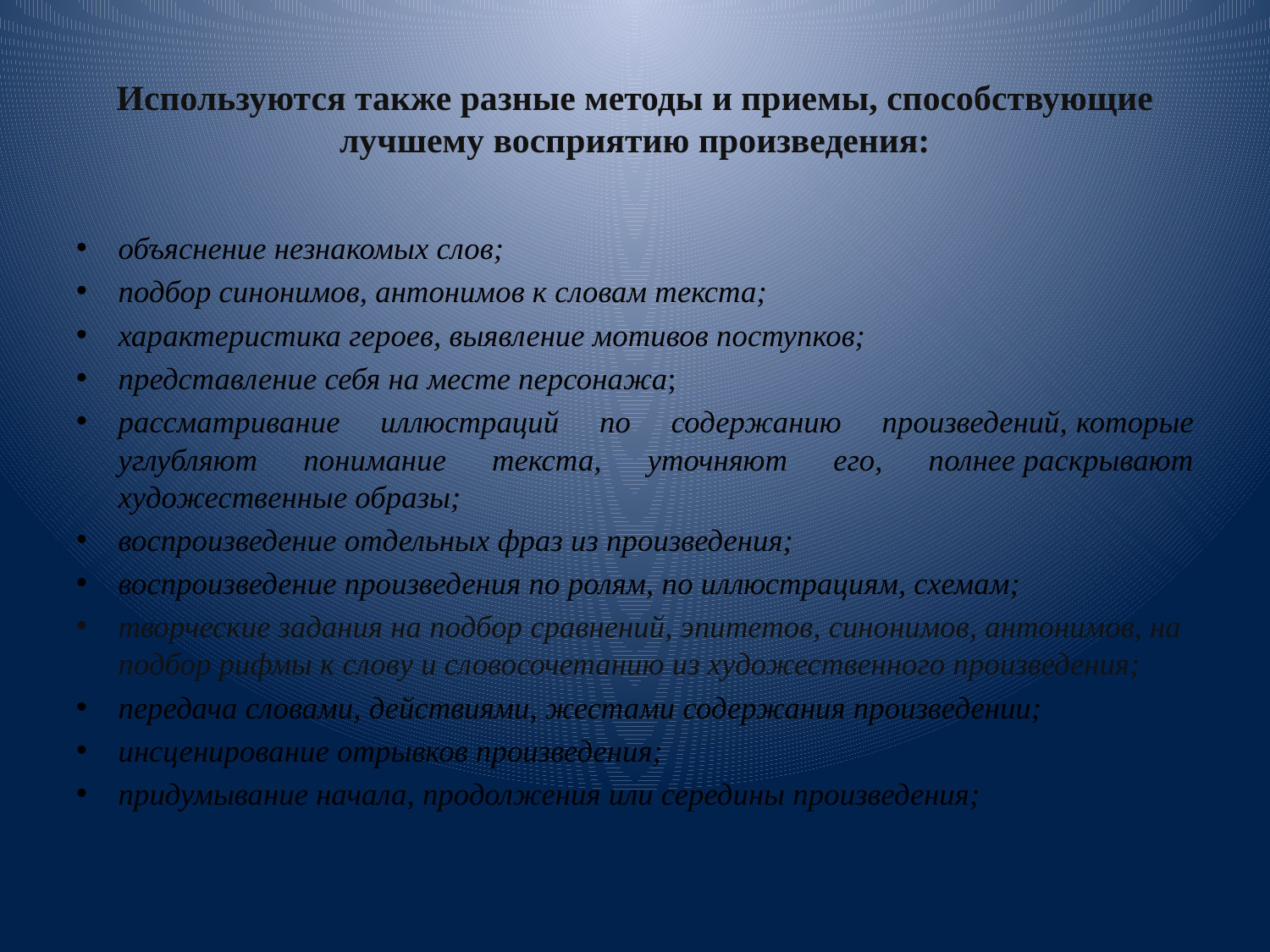

# Используются также разные методы и приемы, способствующие лучшему восприятию произведения:
объяснение незнакомых слов;
подбор синонимов, антонимов к словам текста;
характеристика героев, выявление мотивов поступков;
представление себя на месте персонажа;
рассматривание иллюстраций по содержанию произведений, которые углубляют понимание текста, уточняют его, полнее раскрывают художественные образы;
воспроизведение отдельных фраз из произведения;
воспроизведение произведения по ролям, по иллюстрациям, схемам;
творческие задания на подбор сравнений, эпитетов, синонимов, антонимов, на подбор рифмы к слову и словосочетанию из художественного произведения;
передача словами, действиями, жестами содержания произведении;
инсценирование отрывков произведения;
придумывание начала, продолжения или середины произведения;